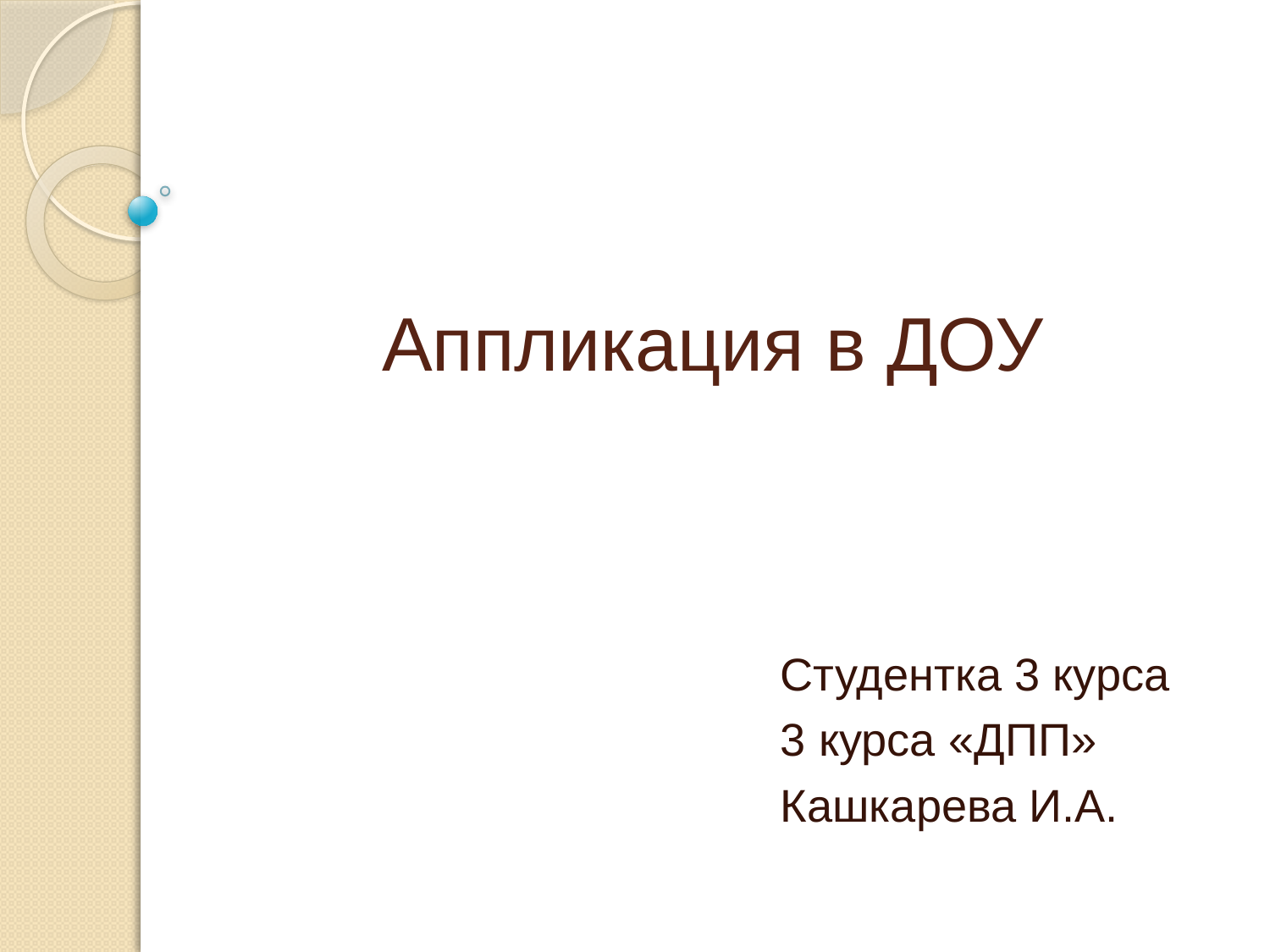

# Аппликация в ДОУ
Студентка 3 курса
3 курса «ДПП»
Кашкарева И.А.